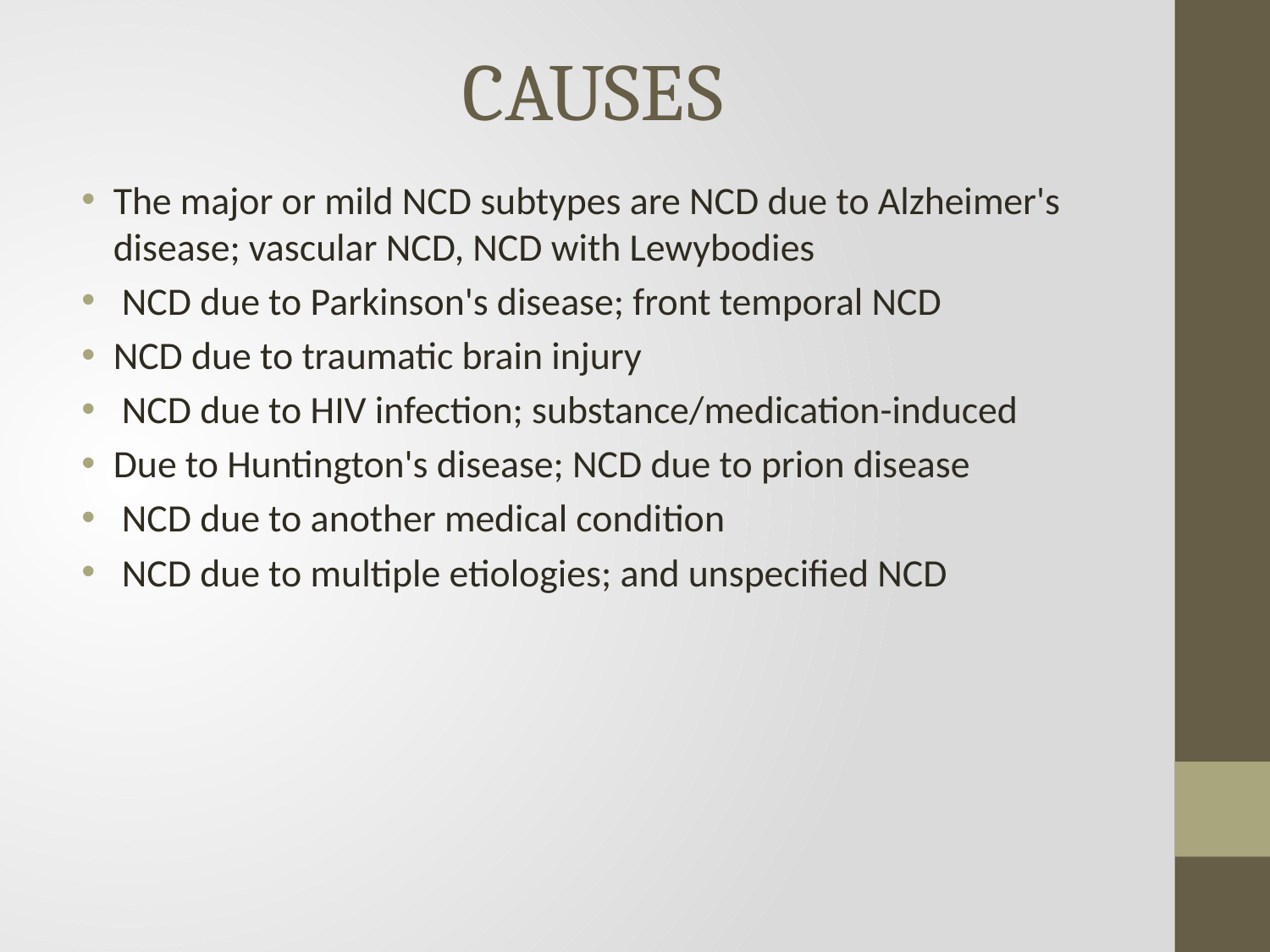

# CAUSES
The major or mild NCD subtypes are NCD due to Alzheimer's disease; vascular NCD, NCD with Lewybodies
 NCD due to Parkinson's disease; front temporal NCD
NCD due to traumatic brain injury
 NCD due to HIV infection; substance/medication-induced
Due to Huntington's disease; NCD due to prion disease
 NCD due to another medical condition
 NCD due to multiple etiologies; and unspecified NCD